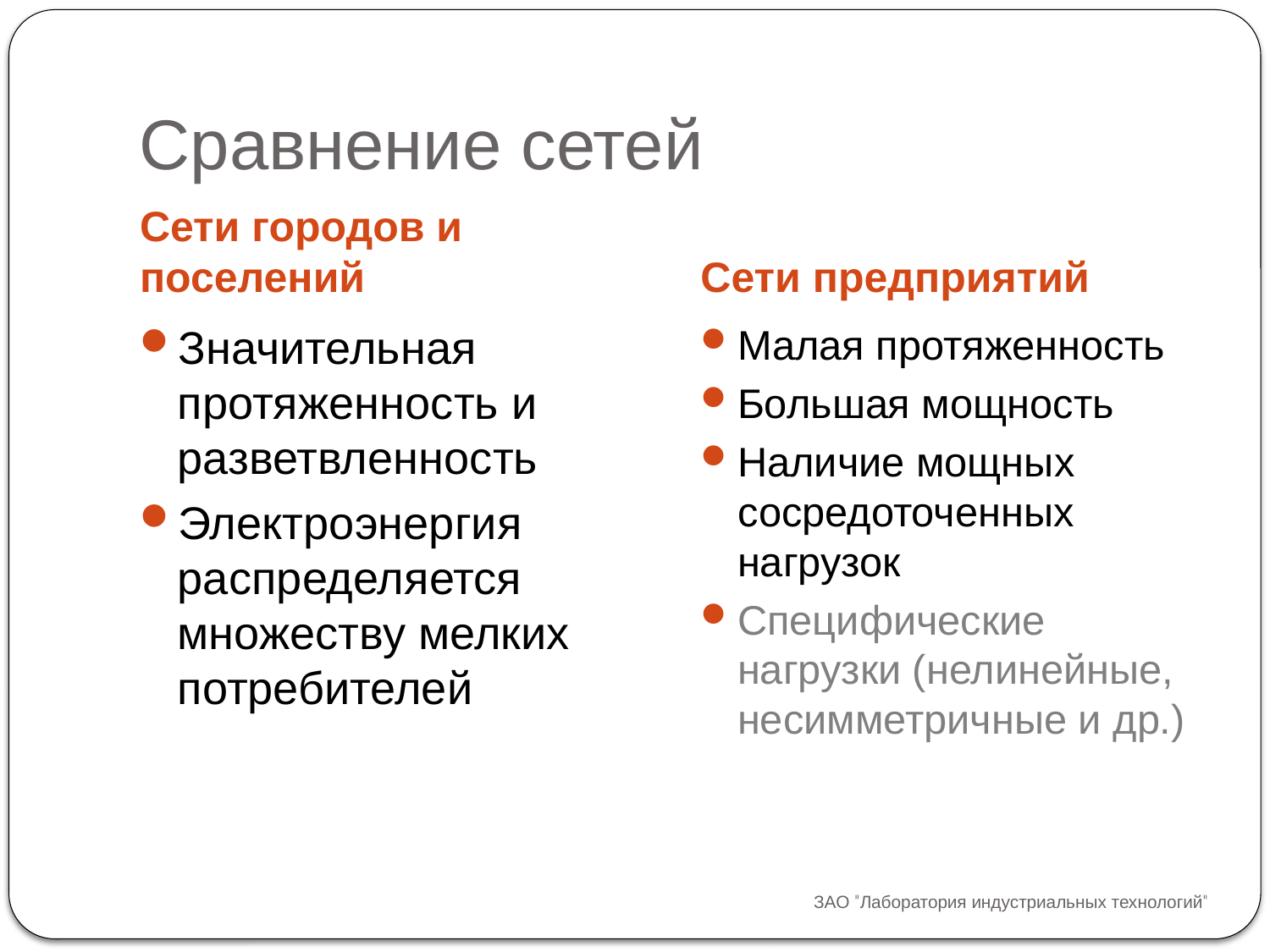

# Сравнение сетей
Сети городов и поселений
Сети предприятий
Значительная протяженность и разветвленность
Электроэнергия распределяется множеству мелких потребителей
Малая протяженность
Большая мощность
Наличие мощных сосредоточенных нагрузок
Специфические нагрузки (нелинейные, несимметричные и др.)
ЗАО "Лаборатория индустриальных технологий"